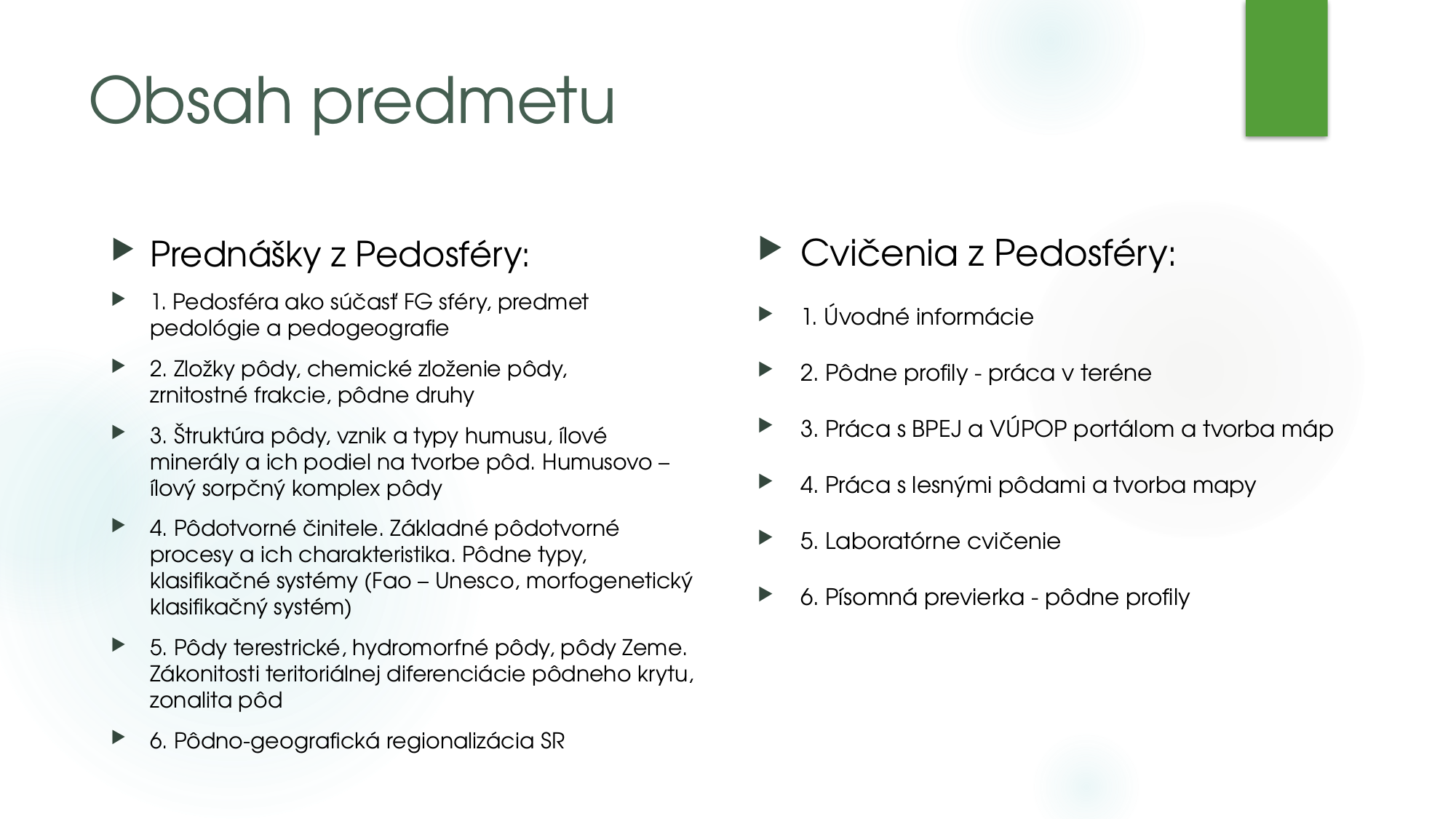

# Obsah predmetu
Cvičenia z Pedosféry:
1. Úvodné informácie
2. Pôdne profily - práca v teréne
3. Práca s BPEJ a VÚPOP portálom a tvorba máp
4. Práca s lesnými pôdami a tvorba mapy
5. Laboratórne cvičenie
6. Písomná previerka - pôdne profily
Prednášky z Pedosféry:
1. Pedosféra ako súčasť FG sféry, predmet pedológie a pedogeografie
2. Zložky pôdy, chemické zloženie pôdy,
zrnitostné frakcie, pôdne druhy
3. Štruktúra pôdy, vznik a typy humusu, ílové minerály a ich podiel na tvorbe pôd. Humusovo – ílový sorpčný komplex pôdy
4. Pôdotvorné činitele. Základné pôdotvorné procesy a ich charakteristika. Pôdne typy, klasifikačné systémy (Fao – Unesco, morfogenetický klasifikačný systém)
5. Pôdy terestrické, hydromorfné pôdy, pôdy Zeme. Zákonitosti teritoriálnej diferenciácie pôdneho krytu, zonalita pôd
6. Pôdno-geografická regionalizácia SR